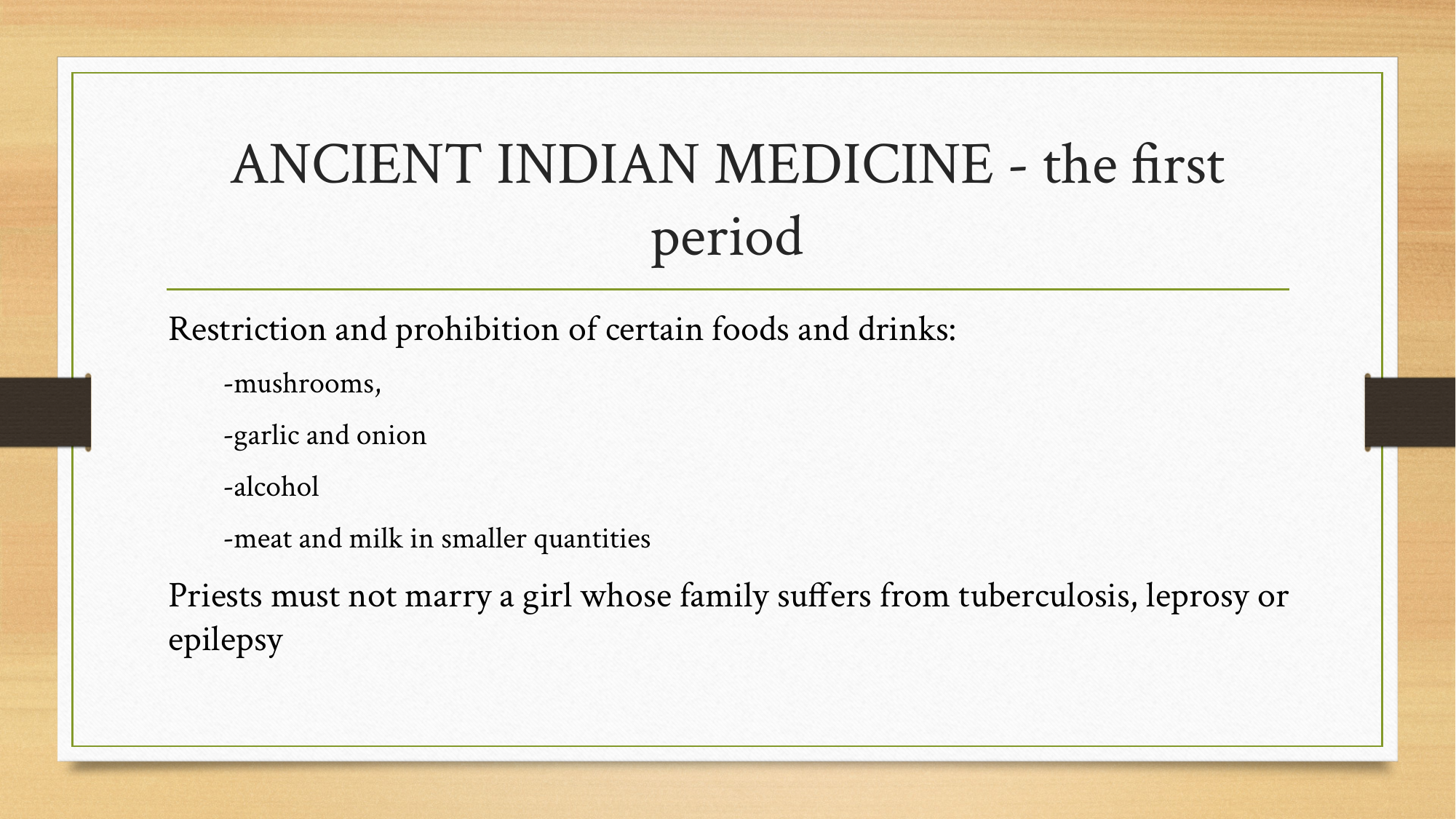

# ANCIENT INDIAN MEDICINE - the first period
Restriction and prohibition of certain foods and drinks:
-mushrooms,
-garlic and onion
-alcohol
-meat and milk in smaller quantities
Priests must not marry a girl whose family suffers from tuberculosis, leprosy or epilepsy